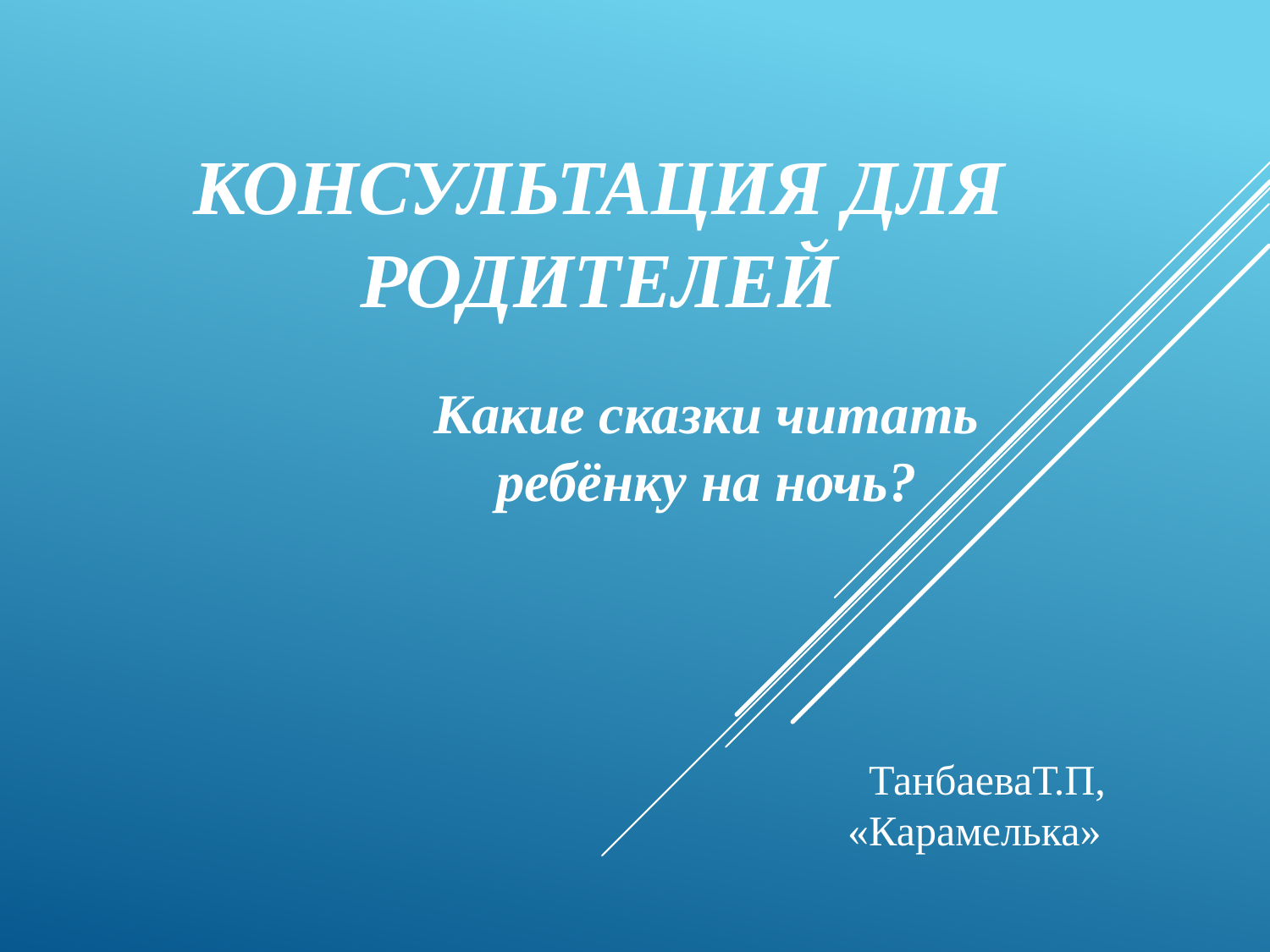

# Консультация для родителей
Какие сказки читать ребёнку на ночь?
  ТанбаеваТ.П, «Карамелька»